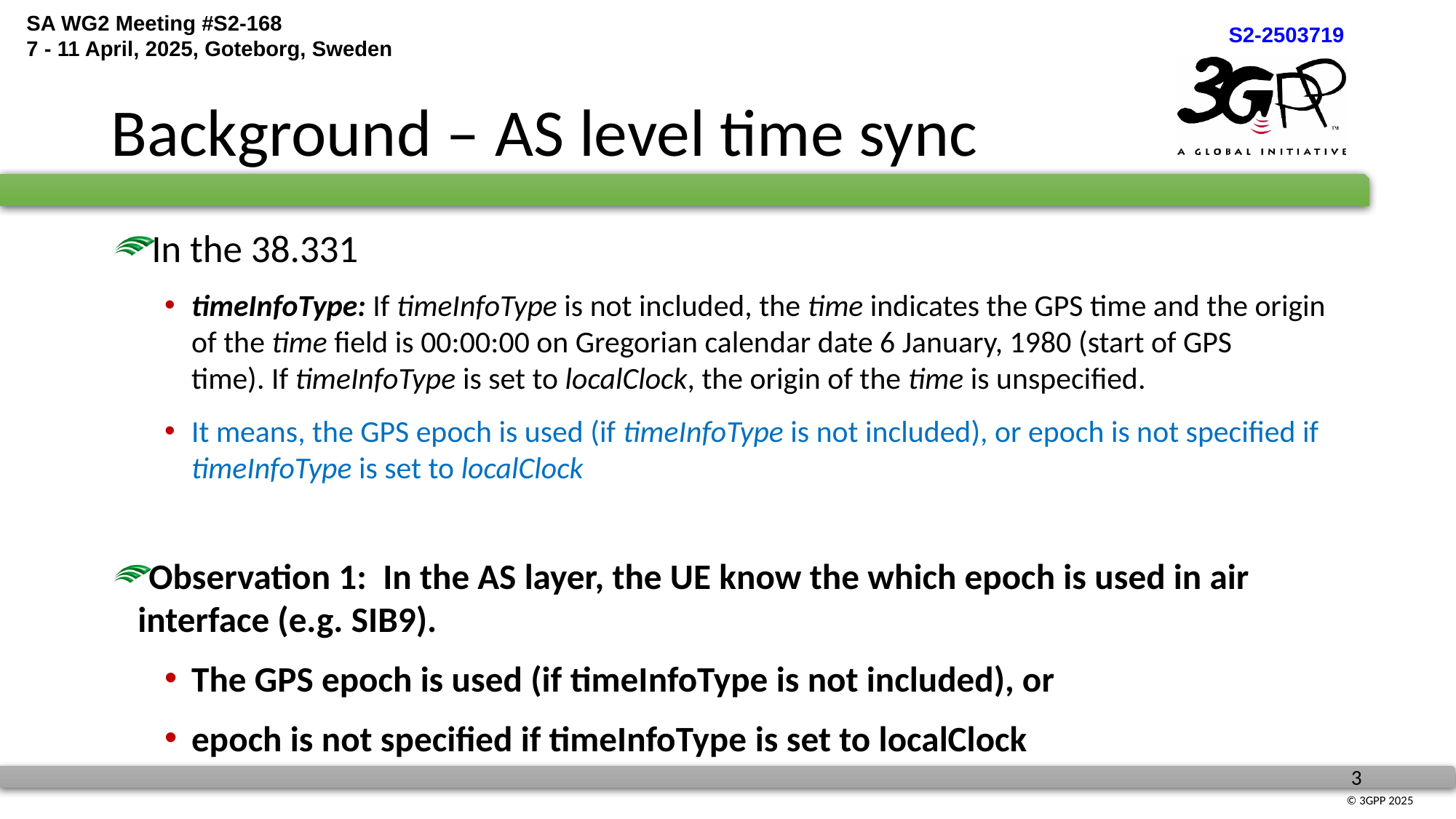

# Background – AS level time sync
In the 38.331
timeInfoType: If timeInfoType is not included, the time indicates the GPS time and the origin of the time field is 00:00:00 on Gregorian calendar date 6 January, 1980 (start of GPS time). If timeInfoType is set to localClock, the origin of the time is unspecified.
It means, the GPS epoch is used (if timeInfoType is not included), or epoch is not specified if timeInfoType is set to localClock

Observation 1:  In the AS layer, the UE know the which epoch is used in air interface (e.g. SIB9).
The GPS epoch is used (if timeInfoType is not included), or
epoch is not specified if timeInfoType is set to localClock